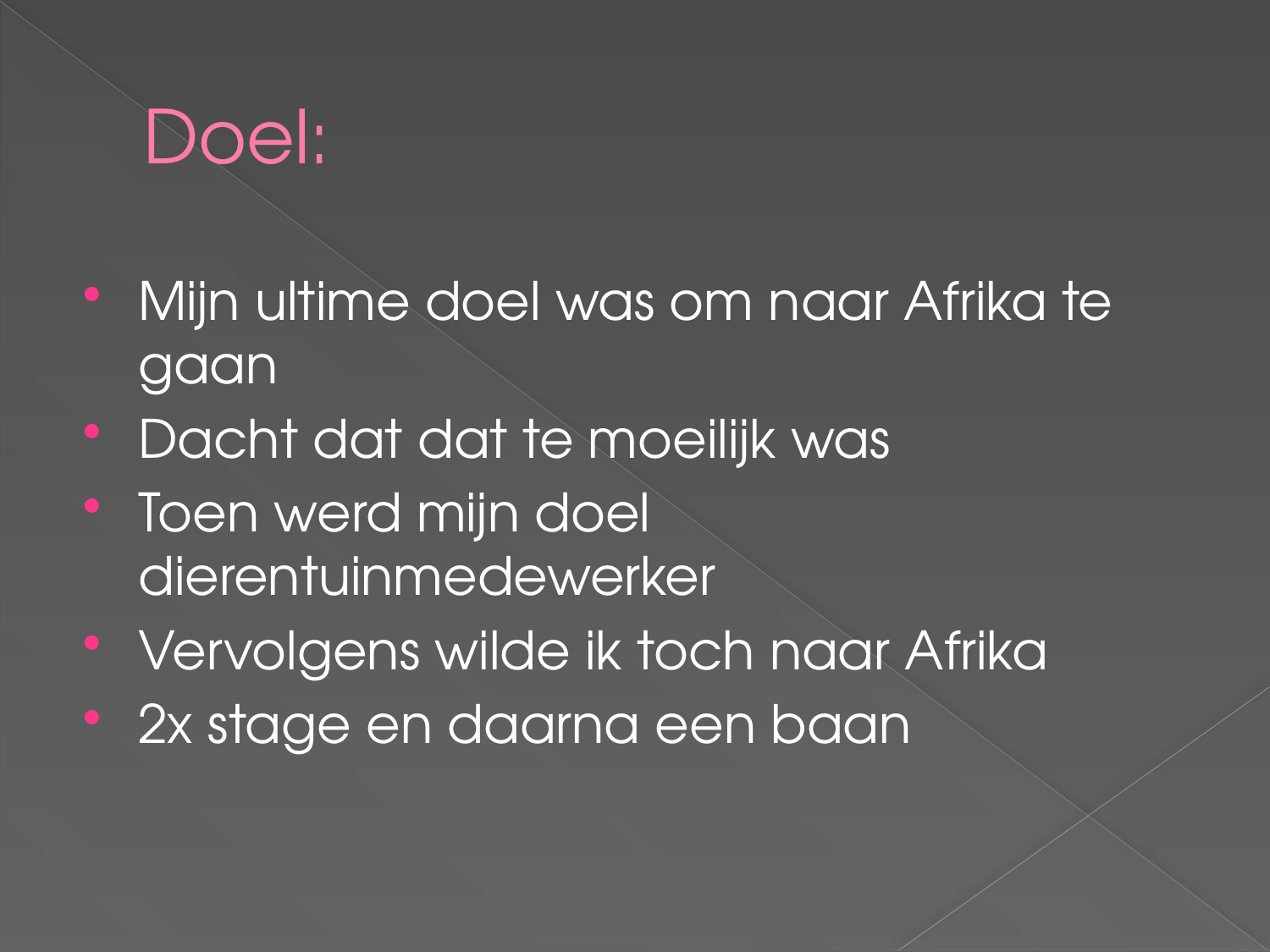

# Doel:
Mijn ultime doel was om naar Afrika te gaan
Dacht dat dat te moeilijk was
Toen werd mijn doel dierentuinmedewerker
Vervolgens wilde ik toch naar Afrika
2x stage en daarna een baan